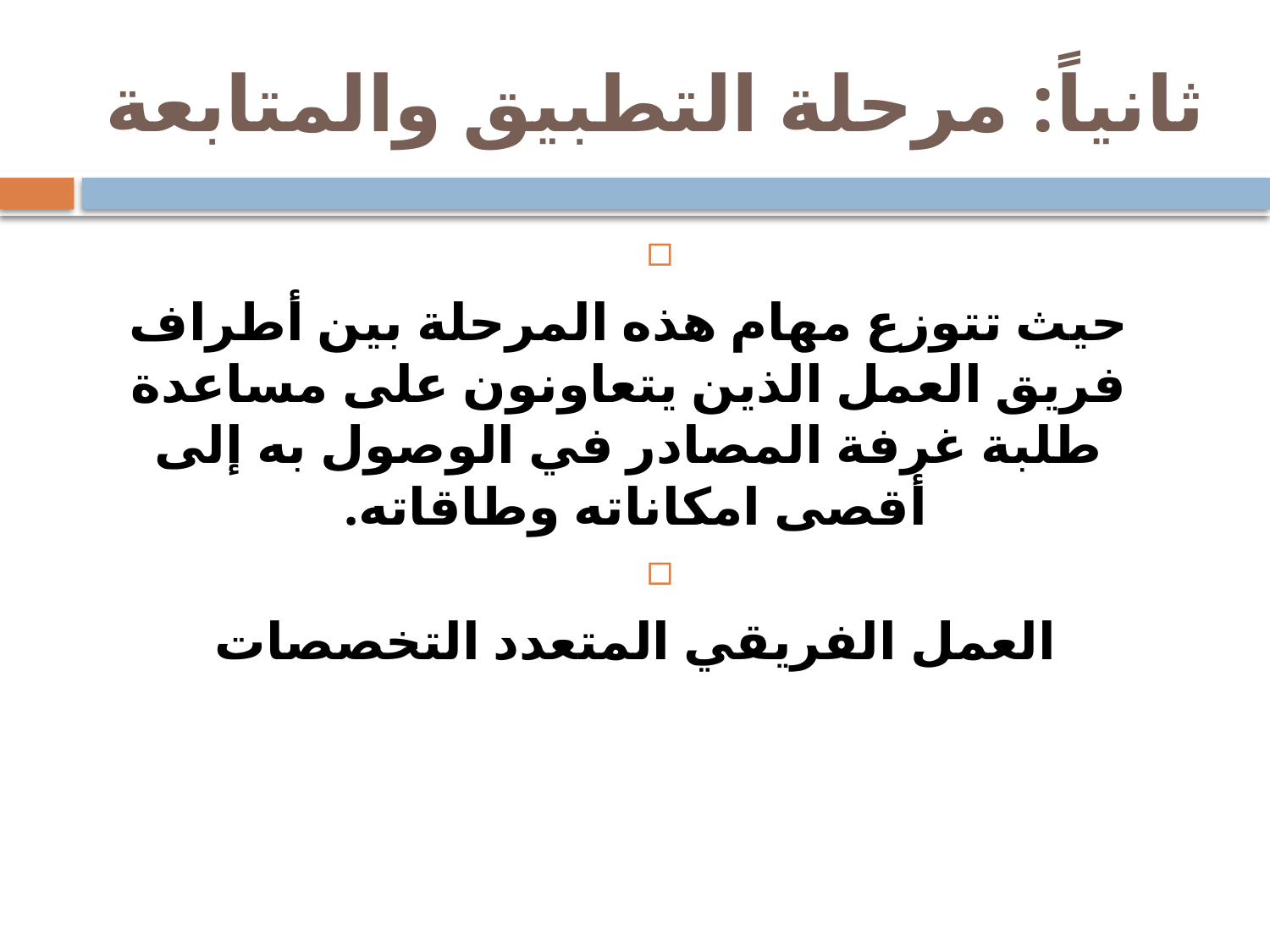

# ثانياً: مرحلة التطبيق والمتابعة
حيث تتوزع مهام هذه المرحلة بين أطراف فريق العمل الذين يتعاونون على مساعدة طلبة غرفة المصادر في الوصول به إلى أقصى امكاناته وطاقاته.
العمل الفريقي المتعدد التخصصات